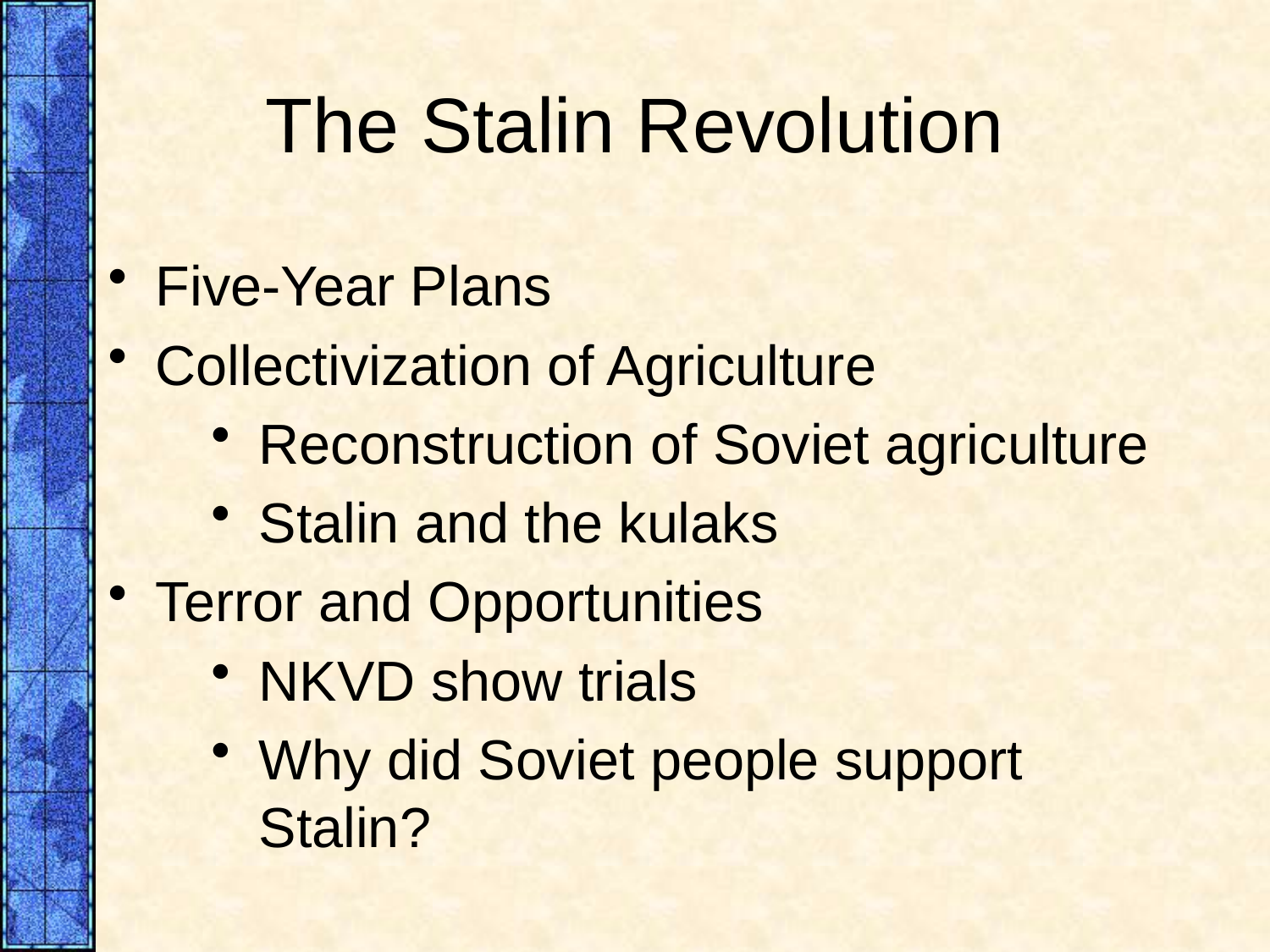

# The Stalin Revolution
Five-Year Plans
Collectivization of Agriculture
Reconstruction of Soviet agriculture
Stalin and the kulaks
Terror and Opportunities
NKVD show trials
Why did Soviet people support Stalin?